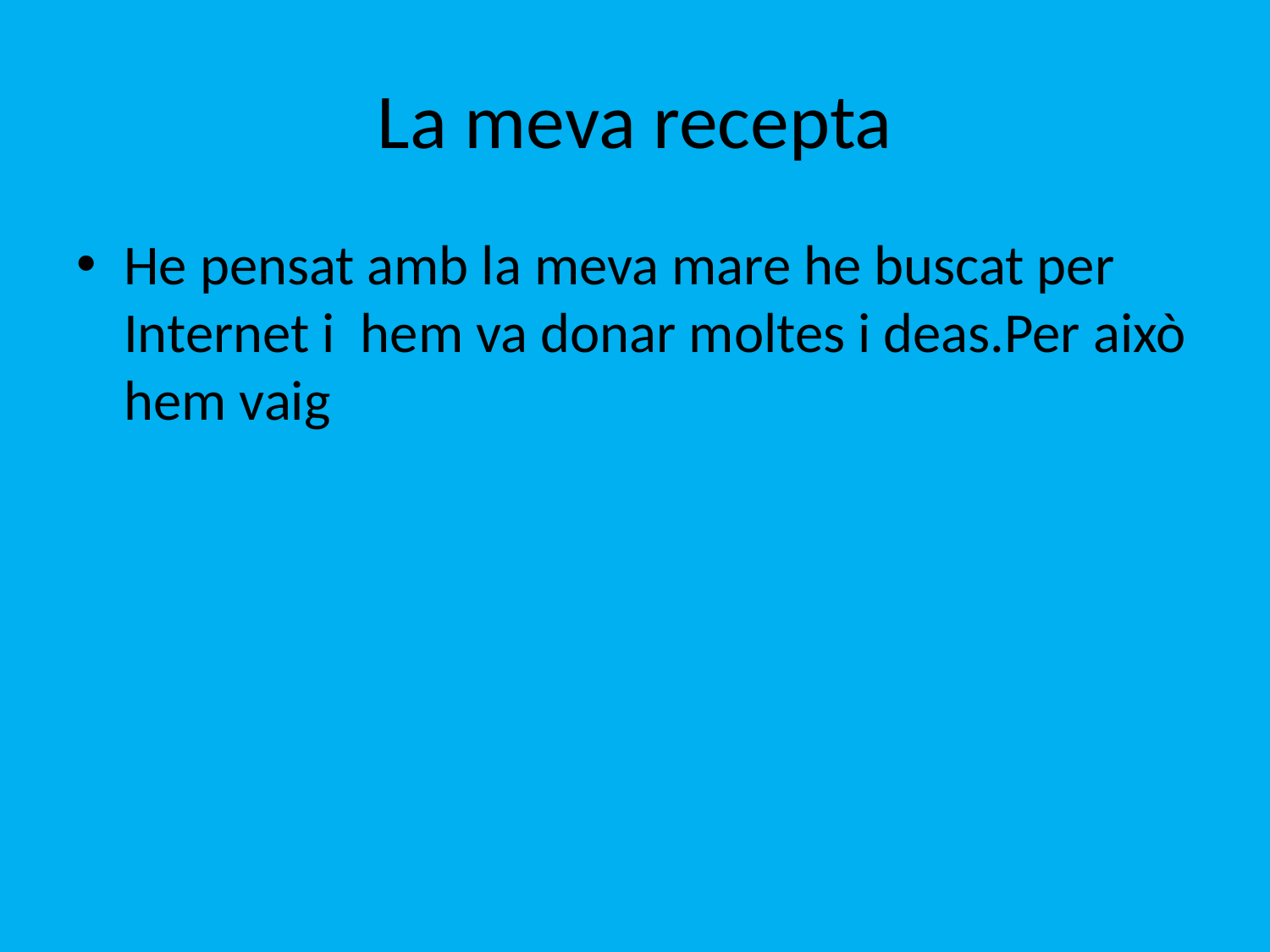

# La meva recepta
He pensat amb la meva mare he buscat per Internet i  hem va donar moltes i deas.Per això hem vaig